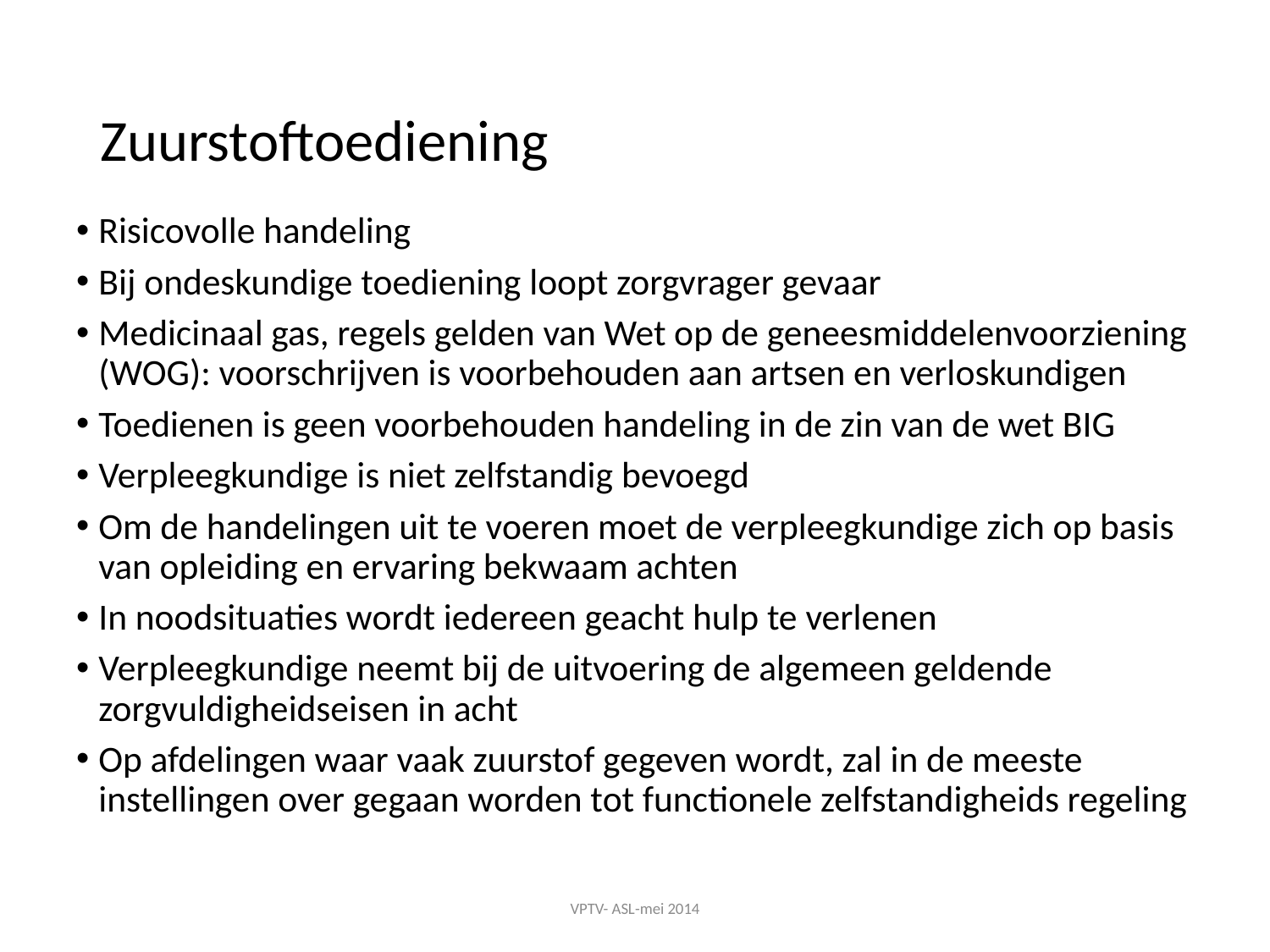

# Zuurstoftoediening
Risicovolle handeling
Bij ondeskundige toediening loopt zorgvrager gevaar
Medicinaal gas, regels gelden van Wet op de geneesmiddelenvoorziening (WOG): voorschrijven is voorbehouden aan artsen en verloskundigen
Toedienen is geen voorbehouden handeling in de zin van de wet BIG
Verpleegkundige is niet zelfstandig bevoegd
Om de handelingen uit te voeren moet de verpleegkundige zich op basis van opleiding en ervaring bekwaam achten
In noodsituaties wordt iedereen geacht hulp te verlenen
Verpleegkundige neemt bij de uitvoering de algemeen geldende zorgvuldigheidseisen in acht
Op afdelingen waar vaak zuurstof gegeven wordt, zal in de meeste instellingen over gegaan worden tot functionele zelfstandigheids regeling

VPTV- ASL-mei 2014